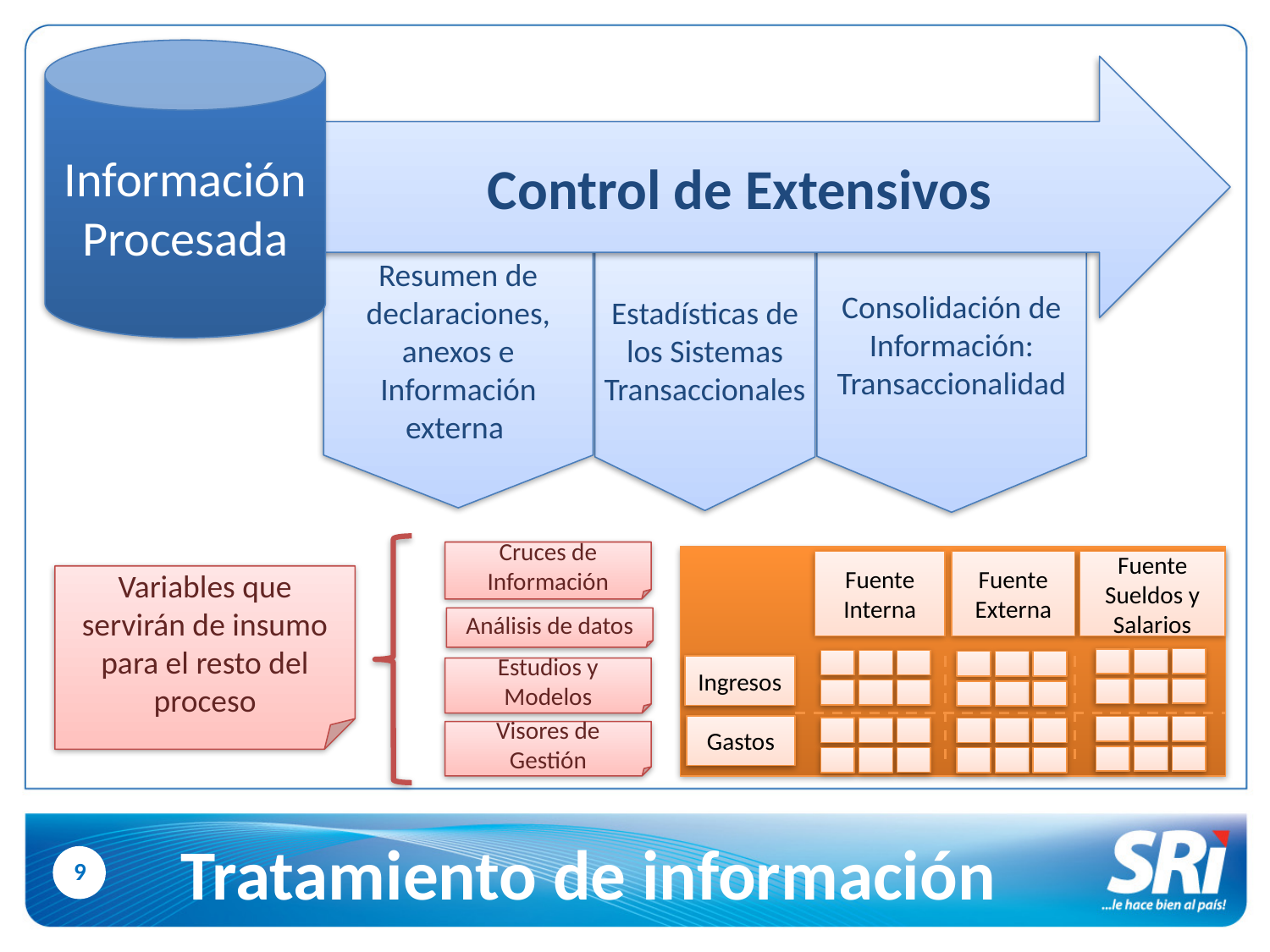

Información Procesada
Control de Extensivos
Consolidación de Información: Transaccionalidad
Estadísticas de los Sistemas Transaccionales
Resumen de declaraciones, anexos e Información externa

Cruces de Información

Fuente Sueldos y Salarios
Fuente Externa
Fuente Interna
Variables que servirán de insumo para el resto del proceso
Análisis de datos

Ingresos
Estudios y Modelos
Gastos

Visores de Gestión
Tratamiento de información

9